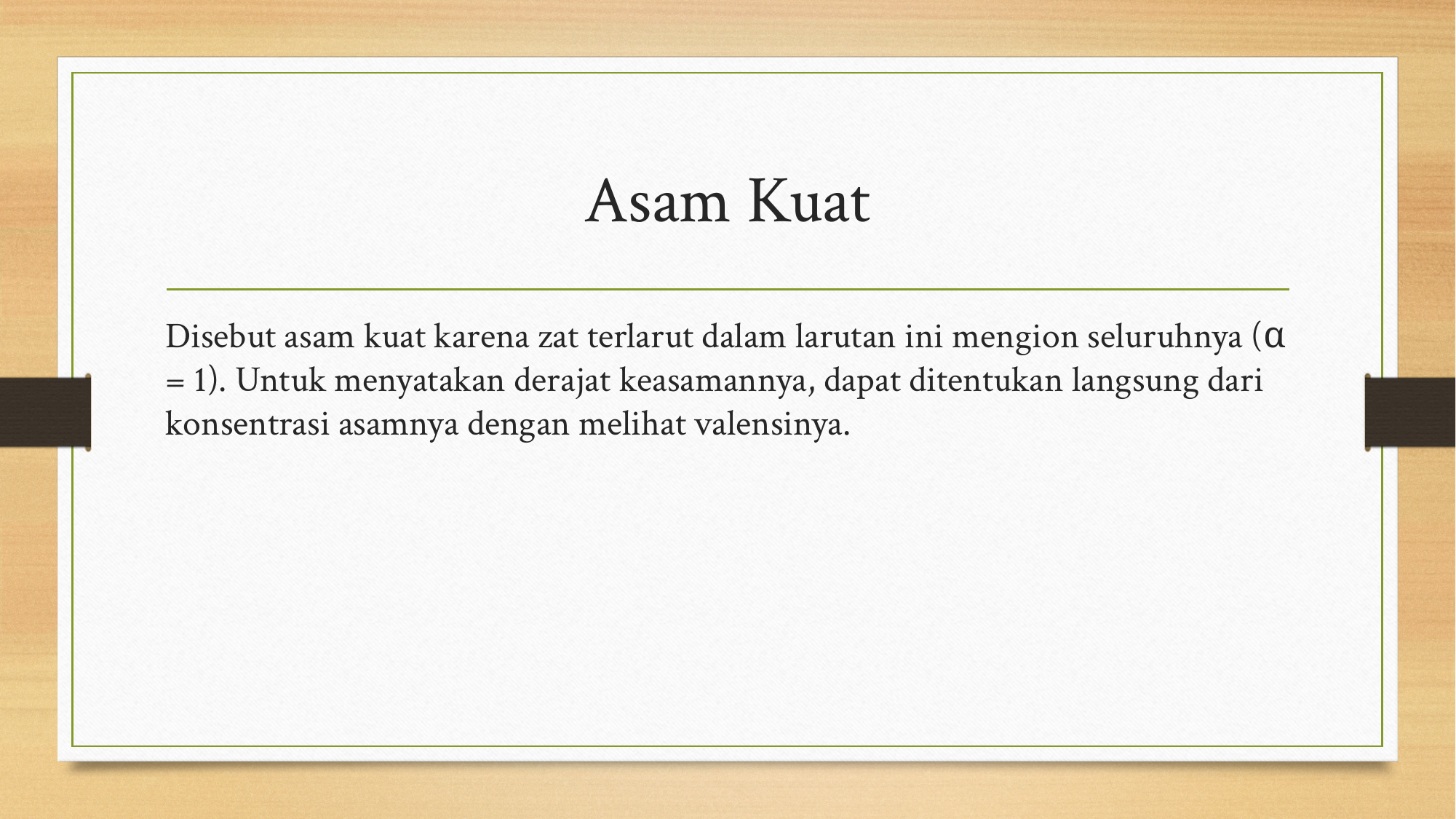

# Asam Kuat
Disebut asam kuat karena zat terlarut dalam larutan ini mengion seluruhnya (α = 1). Untuk menyatakan derajat keasamannya, dapat ditentukan langsung dari konsentrasi asamnya dengan melihat valensinya.